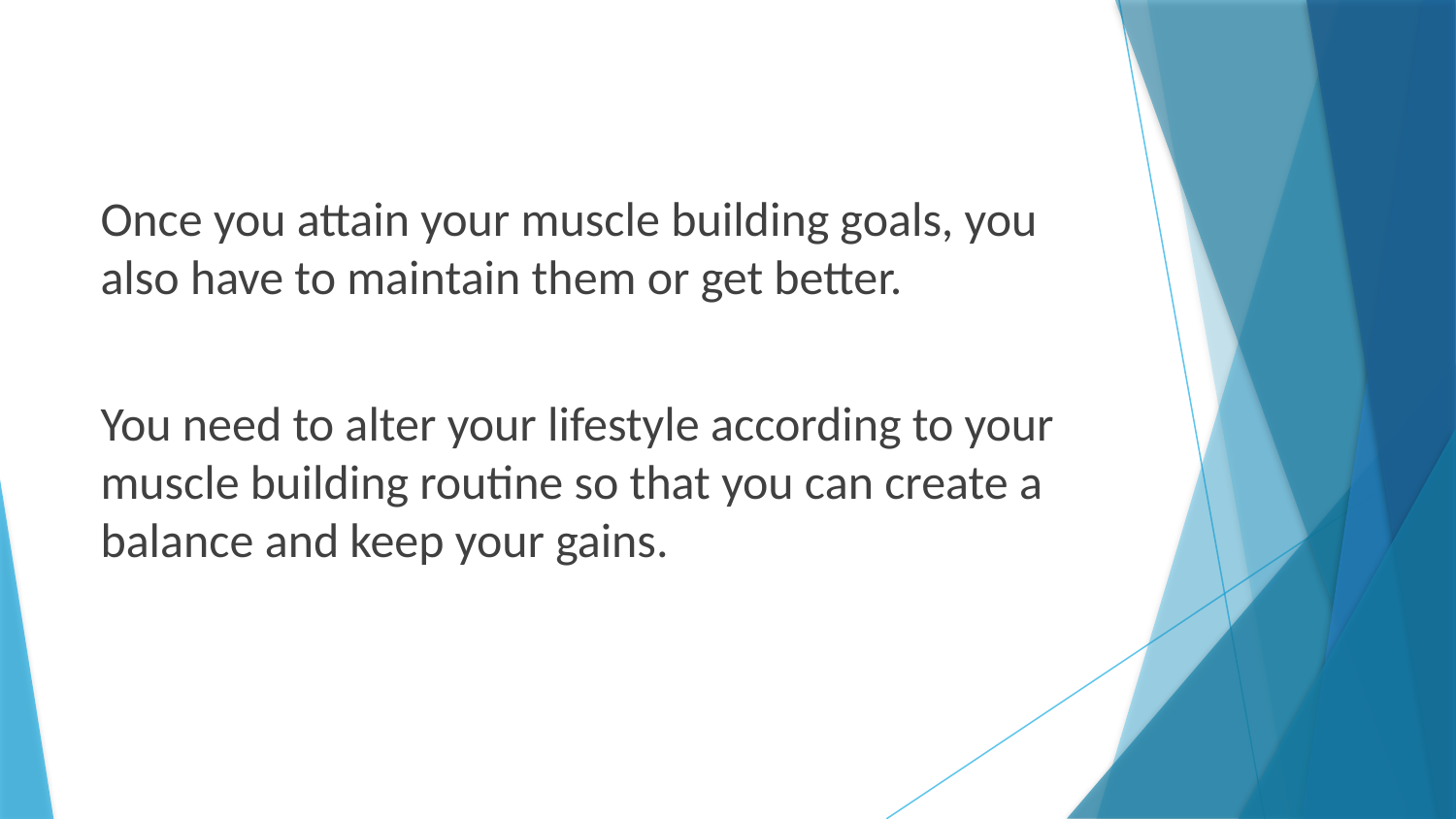

Once you attain your muscle building goals, you also have to maintain them or get better.

You need to alter your lifestyle according to your muscle building routine so that you can create a balance and keep your gains.